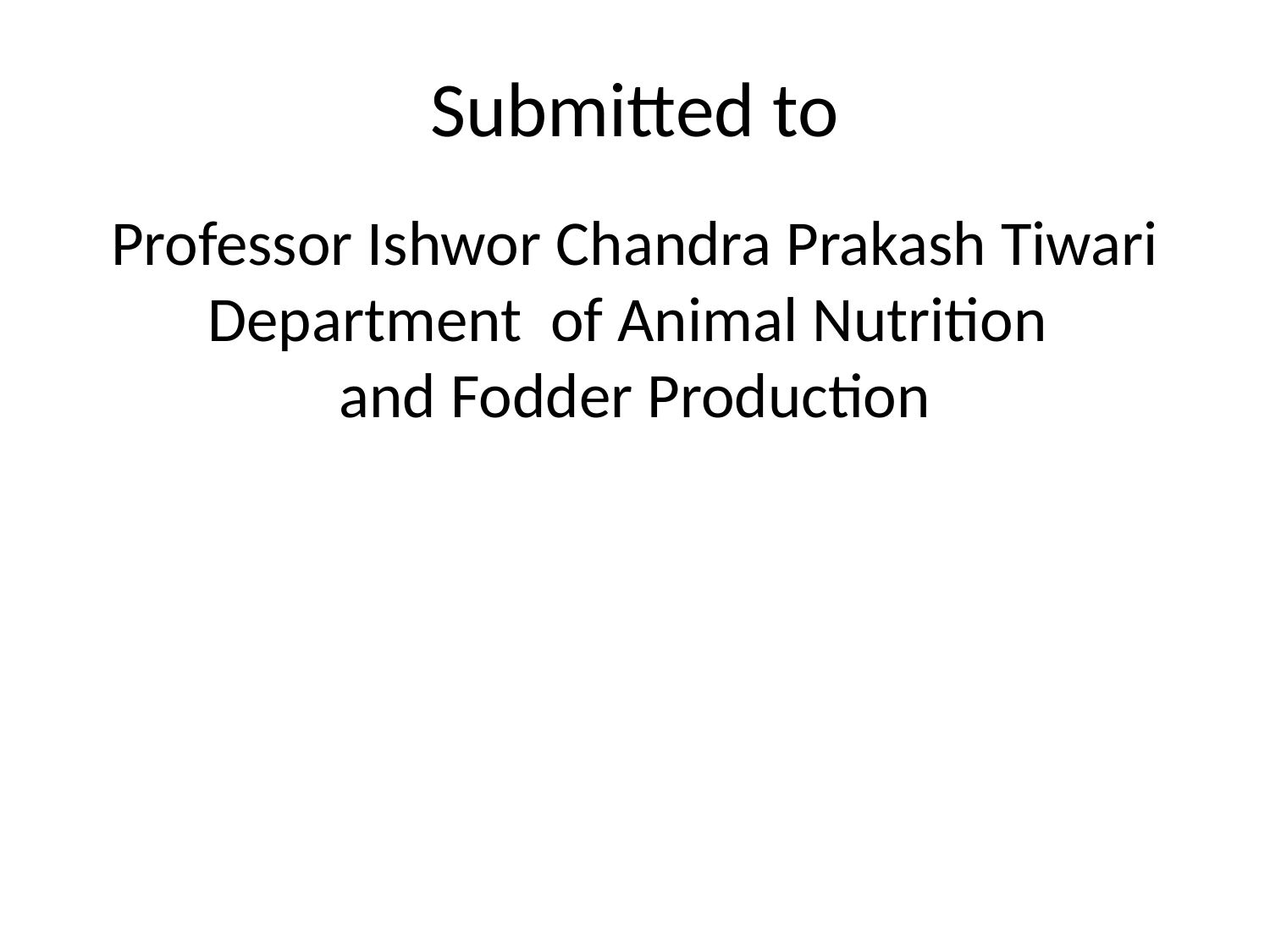

# Submitted to
Professor Ishwor Chandra Prakash Tiwari
Department  of Animal Nutrition
and Fodder Production